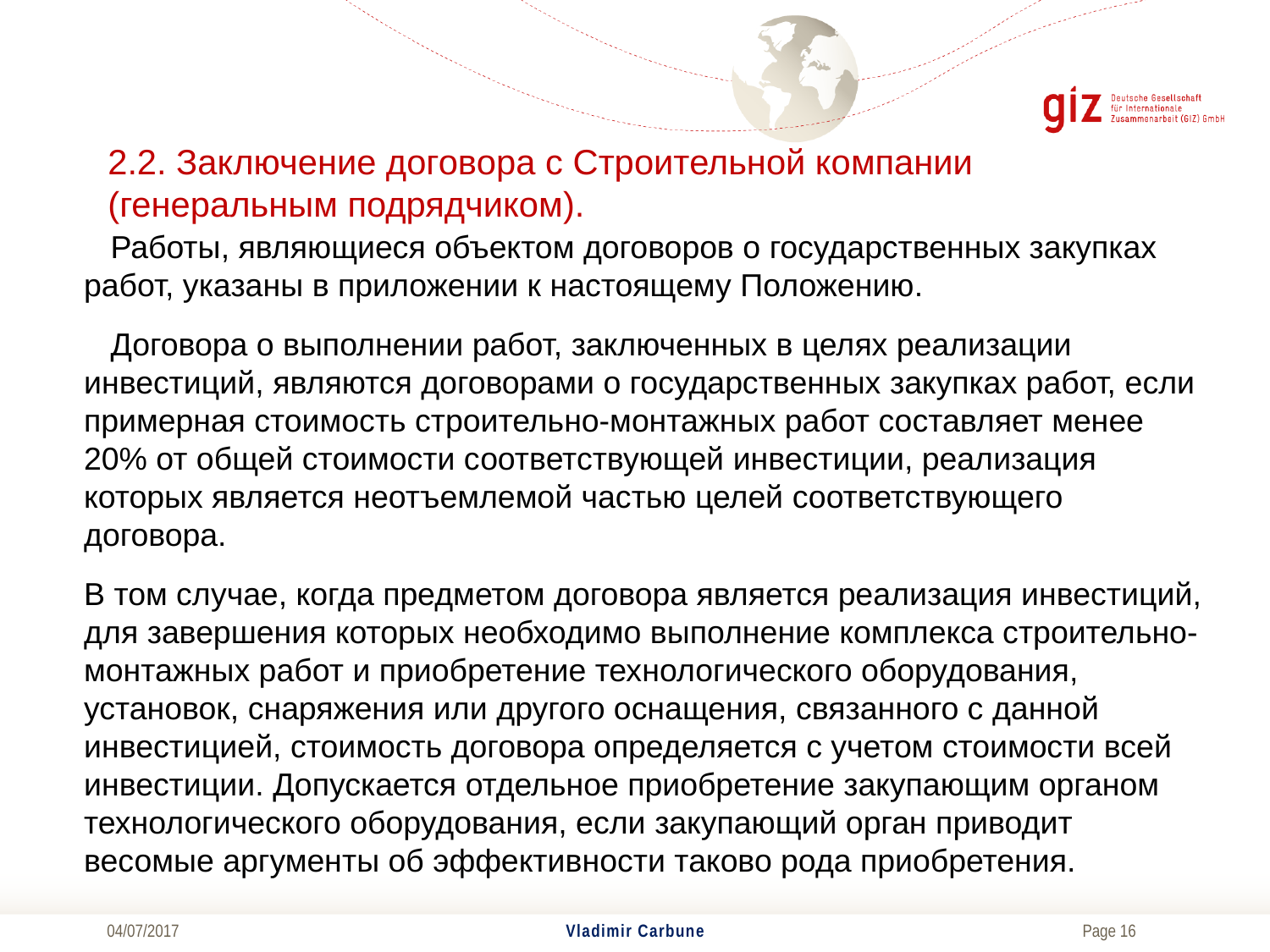

# 2.2. Заключение договора с Строительной компании (генеральным подрядчиком).
   Работы, являющиеся объектом договоров о государственных закупках работ, указаны в приложении к настоящему Положению.
   Договора о выполнении работ, заключенных в целях реализации инвестиций, являются договорами о государственных закупках работ, если примерная стоимость строительно-монтажных работ составляет менее 20% от общей стоимости соответствующей инвестиции, реализация которых является неотъемлемой частью целей соответствующего договора.
В том случае, когда предметом договора является реализация инвестиций, для завершения которых необходимо выполнение комплекса строительно-монтажных работ и приобретение технологического оборудования, установок, снаряжения или другого оснащения, связанного с данной инвестицией, стоимость договора определяется с учетом стоимости всей инвестиции. Допускается отдельное приобретение закупающим органом технологического оборудования, если закупающий орган приводит весомые аргументы об эффективности таково рода приобретения.
04/07/2017
Vladimir Carbune